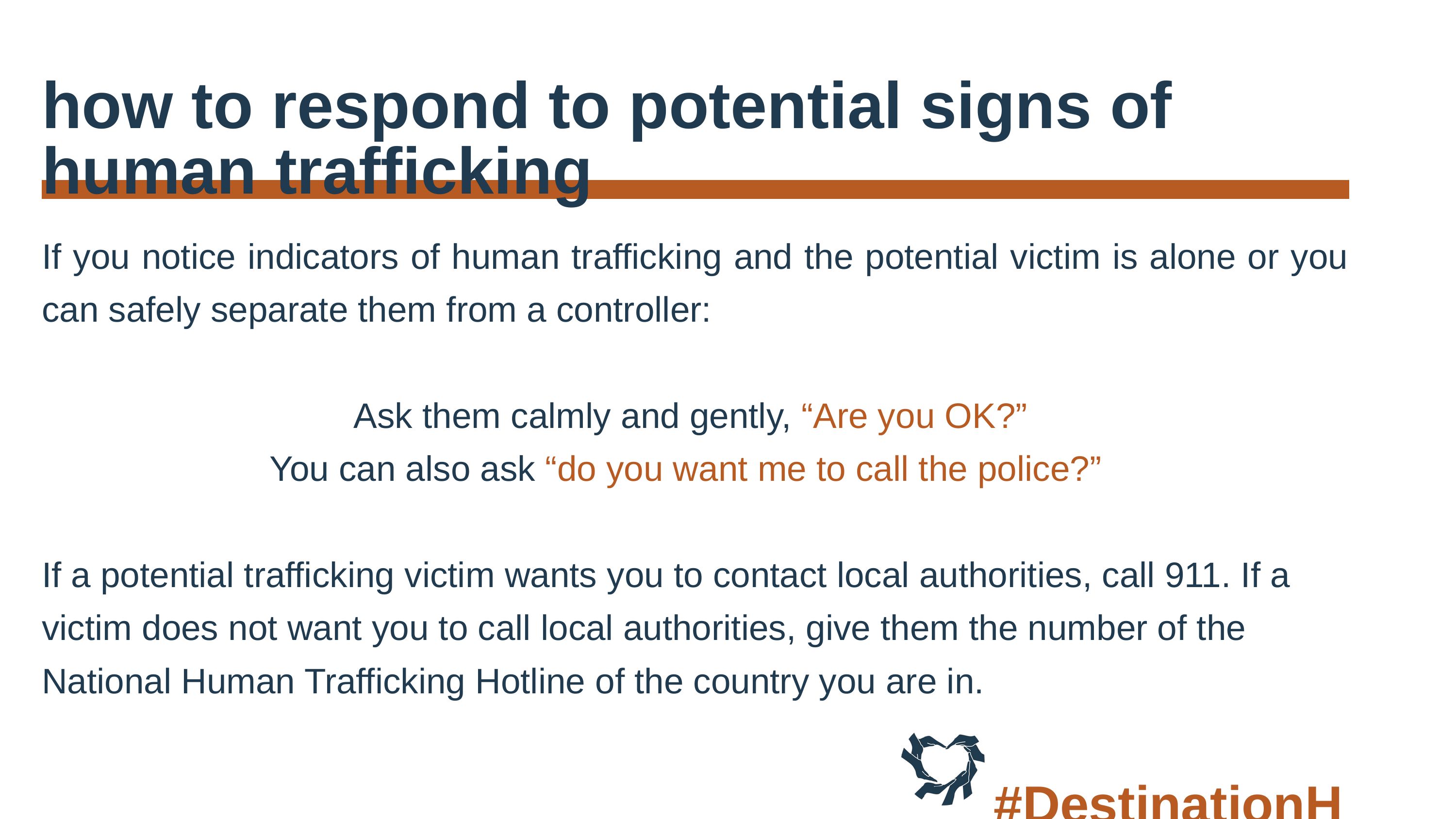

how to respond to potential signs of human trafficking

If you notice indicators of human trafficking and the potential victim is alone or you can safely separate them from a controller:

 Ask them calmly and gently, “Are you OK?”
You can also ask “do you want me to call the police?”

If a potential trafficking victim wants you to contact local authorities, call 911. If a victim does not want you to call local authorities, give them the number of the National Human Trafficking Hotline of the country you are in.

#DestinationHope